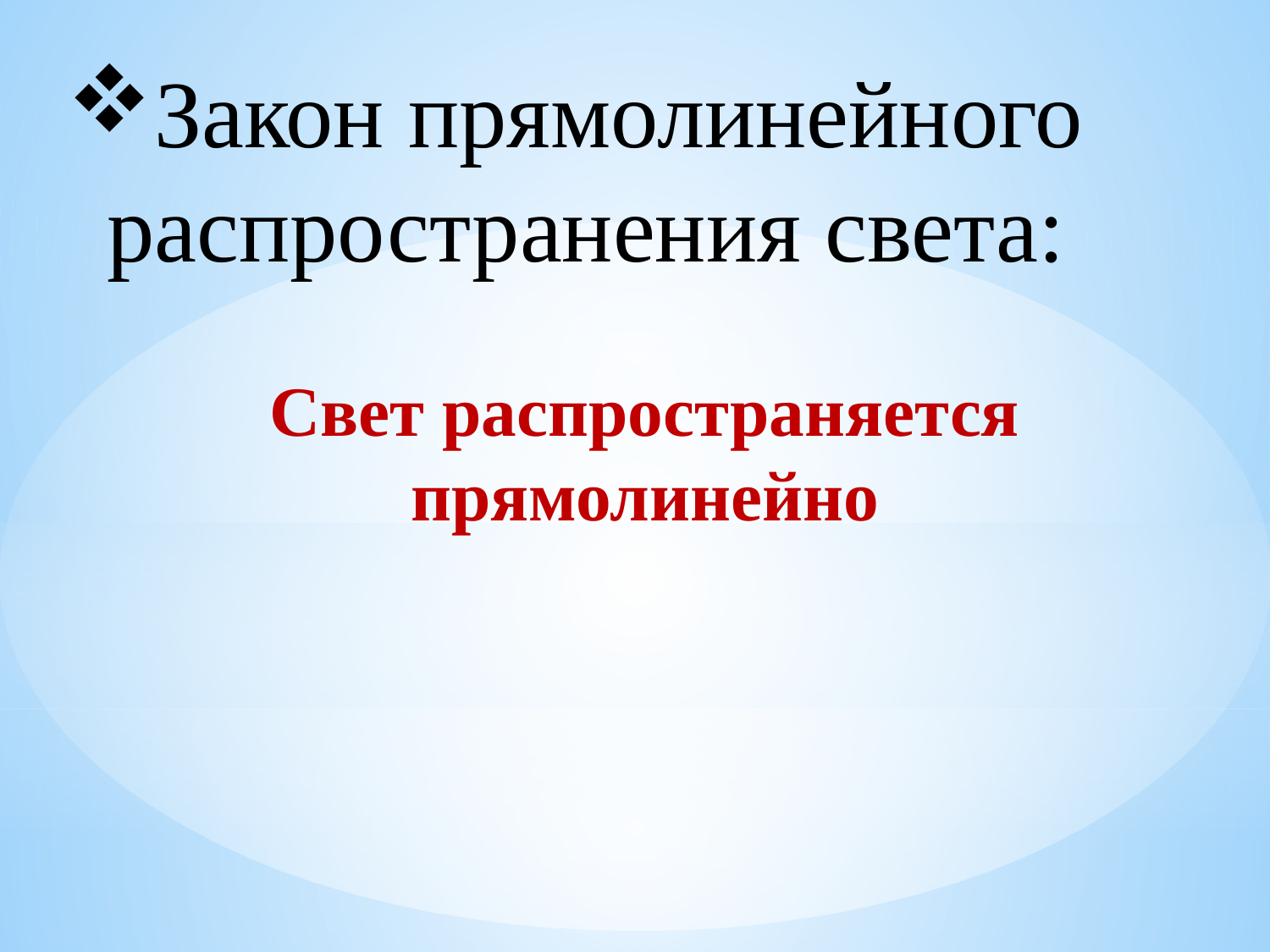

Закон прямолинейного распространения света:

Свет распространяется прямолинейно